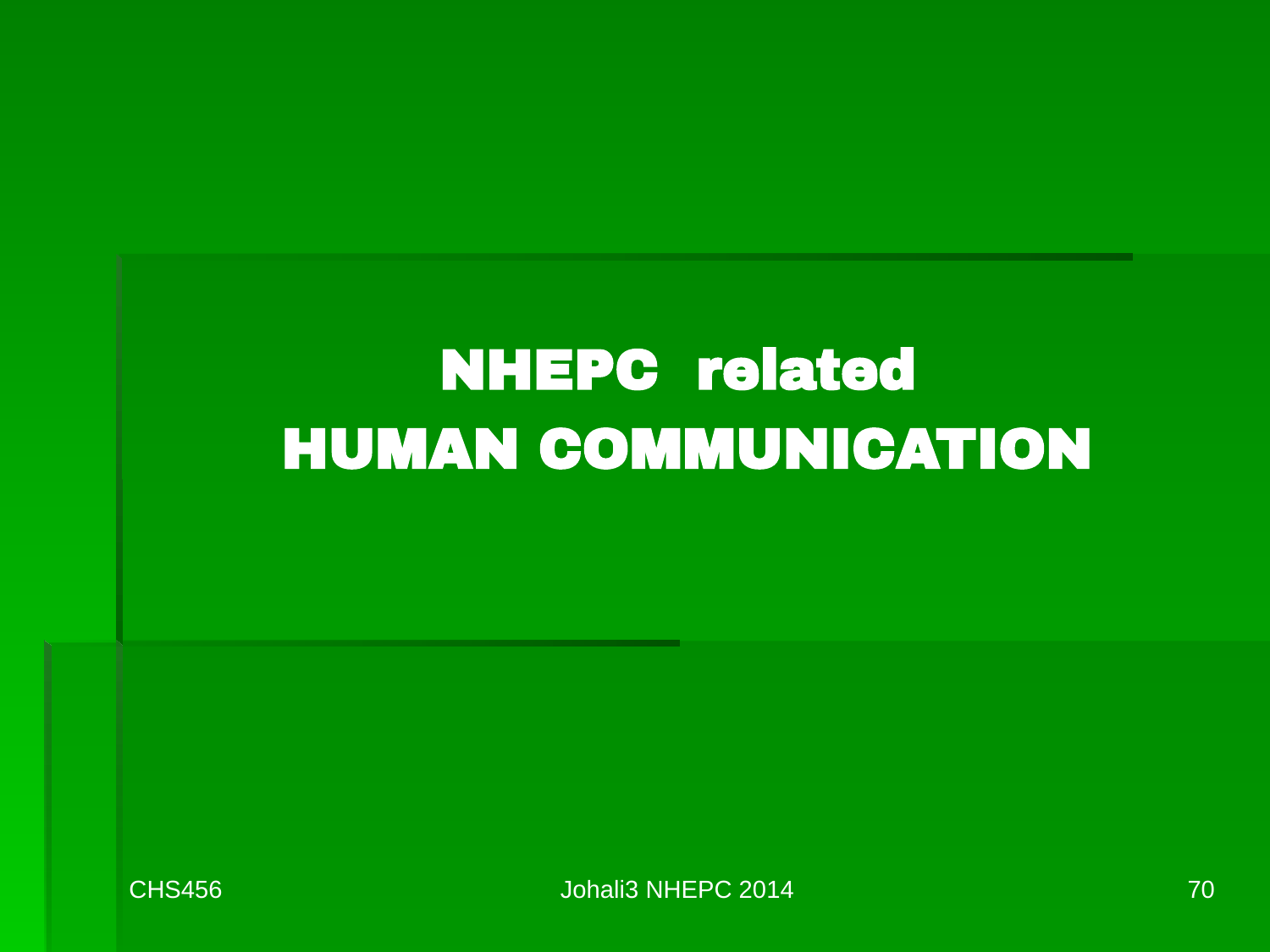

NHEPC  related
HUMAN COMMUNICATION
CHS456
Johali3 NHEPC 2014
70